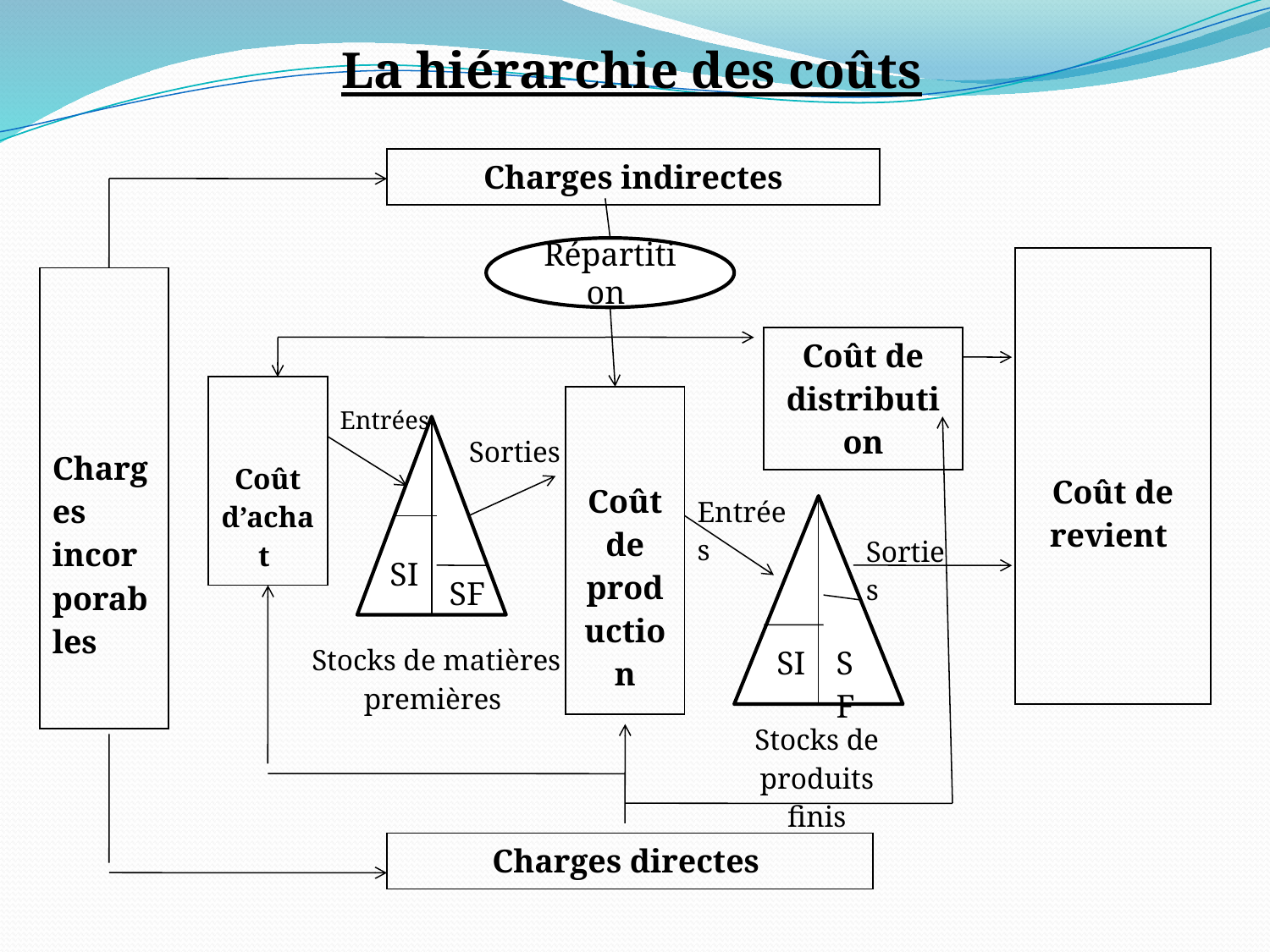

| La hiérarchie des coûts |
| --- |
| Charges indirectes |
| --- |
Répartition
| Coût de revient |
| --- |
| Charges incorporables |
| --- |
| Coût de distribution |
| --- |
| Coût d’achat |
| --- |
| Coût de production |
| --- |
| Entrées |
| --- |

| Sorties |
| --- |
| Entrées |
| --- |

| Sorties |
| --- |
| SI |
| --- |
| SF |
| --- |
| Stocks de matières premières |
| --- |
| SI |
| --- |
| SF |
| --- |
| Stocks de produits finis |
| --- |
| Charges directes |
| --- |